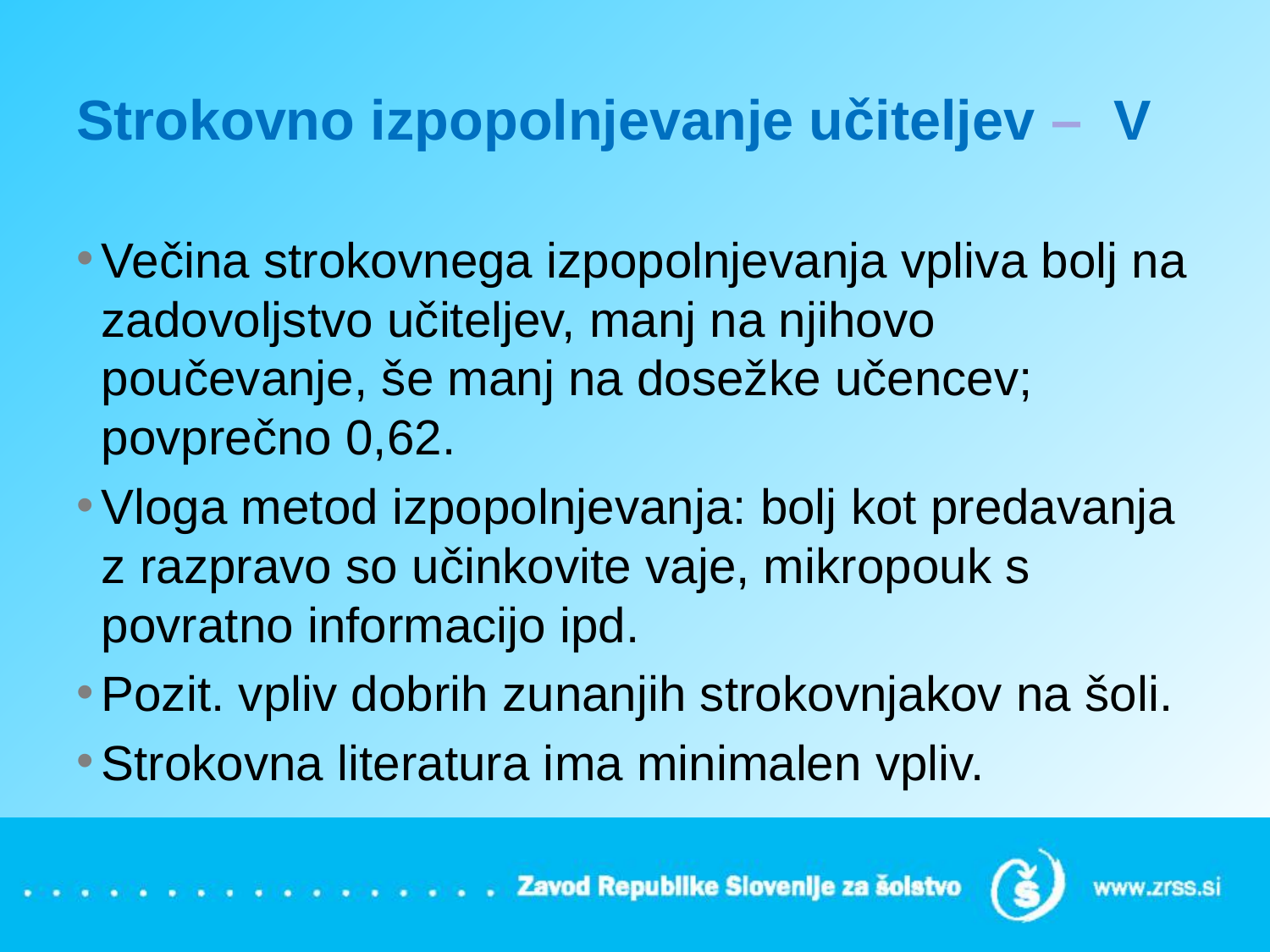

# Strokovno izpopolnjevanje učiteljev –  V
Večina strokovnega izpopolnjevanja vpliva bolj na zadovoljstvo učiteljev, manj na njihovo poučevanje, še manj na dosežke učencev; povprečno 0,62.
Vloga metod izpopolnjevanja: bolj kot predavanja z razpravo so učinkovite vaje, mikropouk s povratno informacijo ipd.
Pozit. vpliv dobrih zunanjih strokovnjakov na šoli.
Strokovna literatura ima minimalen vpliv.